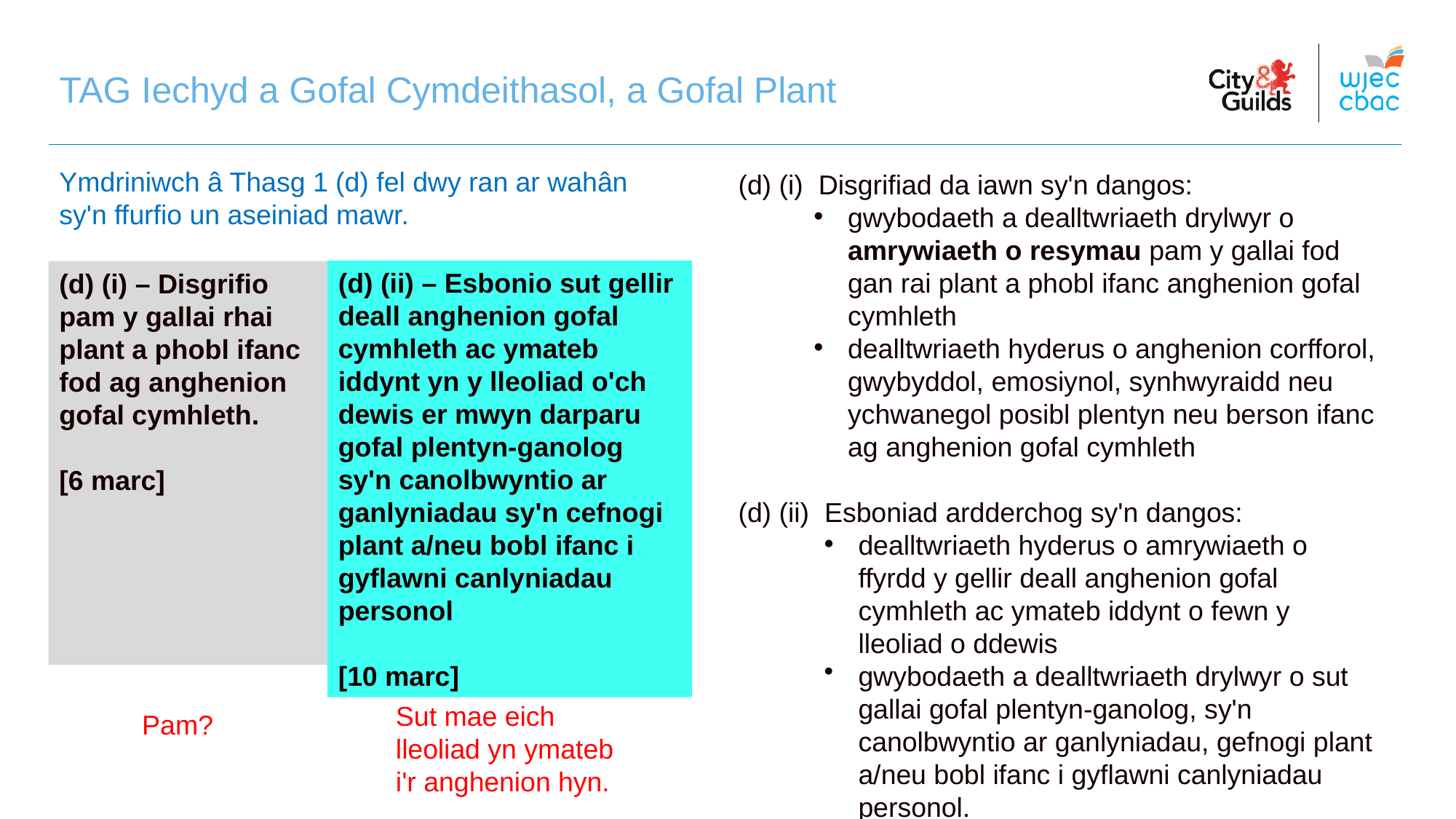

# TAG Iechyd a Gofal Cymdeithasol, a Gofal Plant
Ymdriniwch â Thasg 1 (d) fel dwy ran ar wahân sy'n ffurfio un aseiniad mawr.
(d) (i)  Disgrifiad da iawn sy'n dangos:
gwybodaeth a dealltwriaeth drylwyr o amrywiaeth o resymau pam y gallai fod gan rai plant a phobl ifanc anghenion gofal cymhleth
dealltwriaeth hyderus o anghenion corfforol, gwybyddol, emosiynol, synhwyraidd neu ychwanegol posibl plentyn neu berson ifanc ag anghenion gofal cymhleth

(d) (ii)  Esboniad ardderchog sy'n dangos:
dealltwriaeth hyderus o amrywiaeth o ffyrdd y gellir deall anghenion gofal cymhleth ac ymateb iddynt o fewn y lleoliad o ddewis
gwybodaeth a dealltwriaeth drylwyr o sut gallai gofal plentyn-ganolog, sy'n canolbwyntio ar ganlyniadau, gefnogi plant a/neu bobl ifanc i gyflawni canlyniadau personol.
(d) (ii) – Esbonio sut gellir deall anghenion gofal cymhleth ac ymateb iddynt yn y lleoliad o'ch dewis er mwyn darparu gofal plentyn-ganolog sy'n canolbwyntio ar ganlyniadau sy'n cefnogi plant a/neu bobl ifanc i gyflawni canlyniadau personol

[10 marc]
(d) (i) – Disgrifio pam y gallai rhai plant a phobl ifanc fod ag anghenion gofal cymhleth.

[6 marc]

Sut mae eich lleoliad yn ymateb i'r anghenion hyn.
Pam?